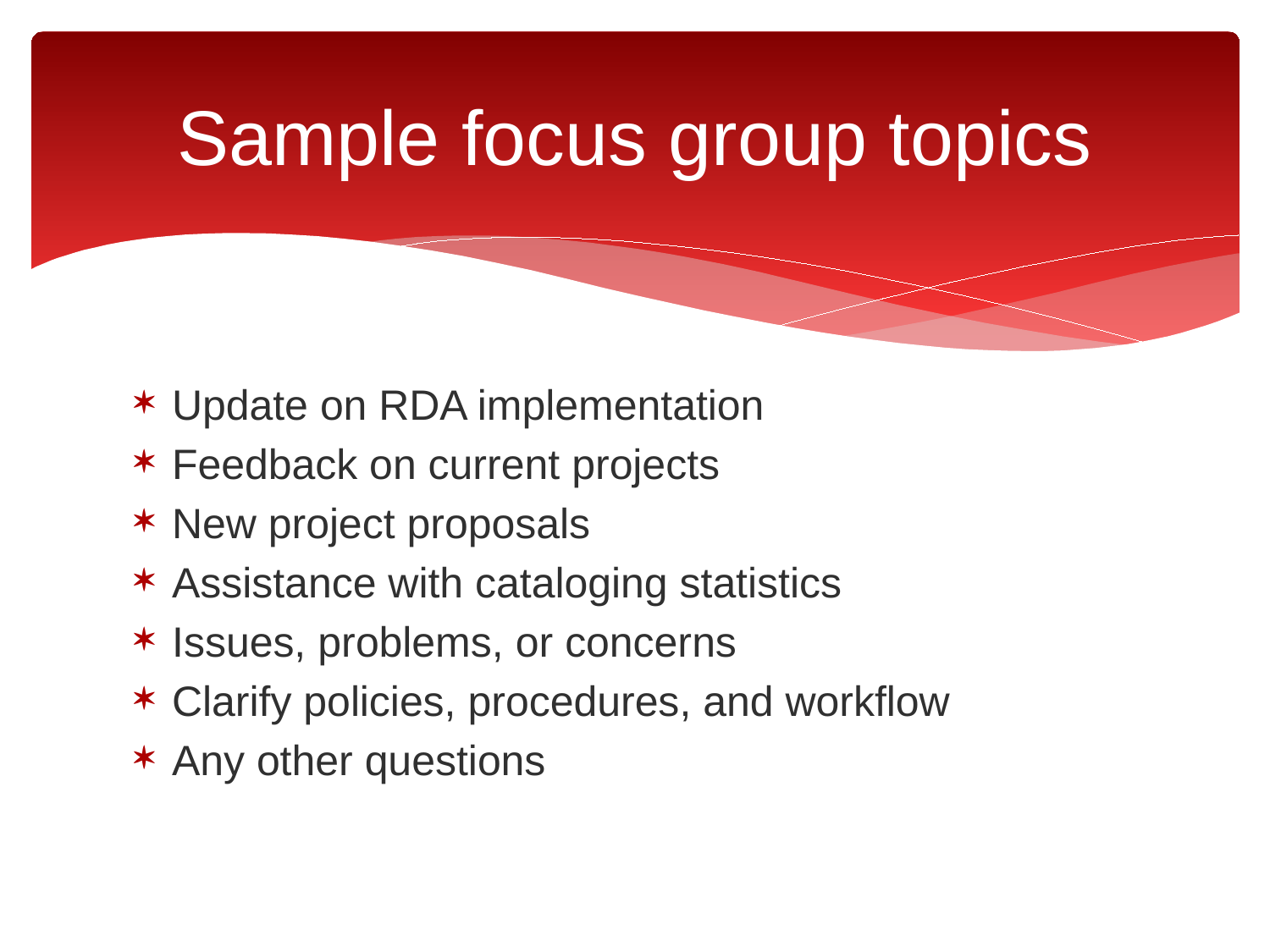

# Sample focus group topics
Update on RDA implementation
Feedback on current projects
New project proposals
Assistance with cataloging statistics
Issues, problems, or concerns
Clarify policies, procedures, and workflow
Any other questions